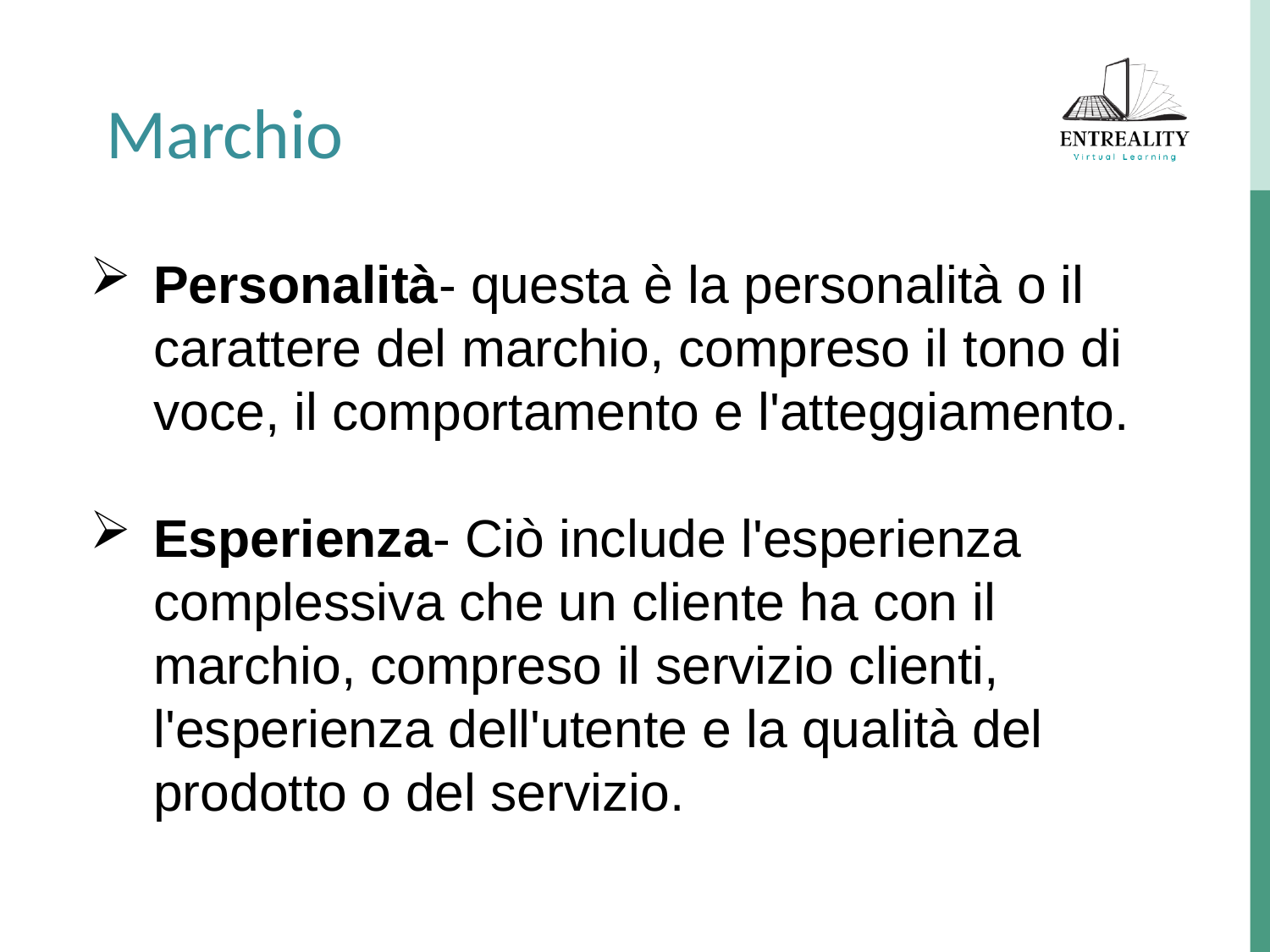

Marchio

Personalità- questa è la personalità o il carattere del marchio, compreso il tono di voce, il comportamento e l'atteggiamento.

Esperienza- Ciò include l'esperienza complessiva che un cliente ha con il marchio, compreso il servizio clienti, l'esperienza dell'utente e la qualità del prodotto o del servizio.